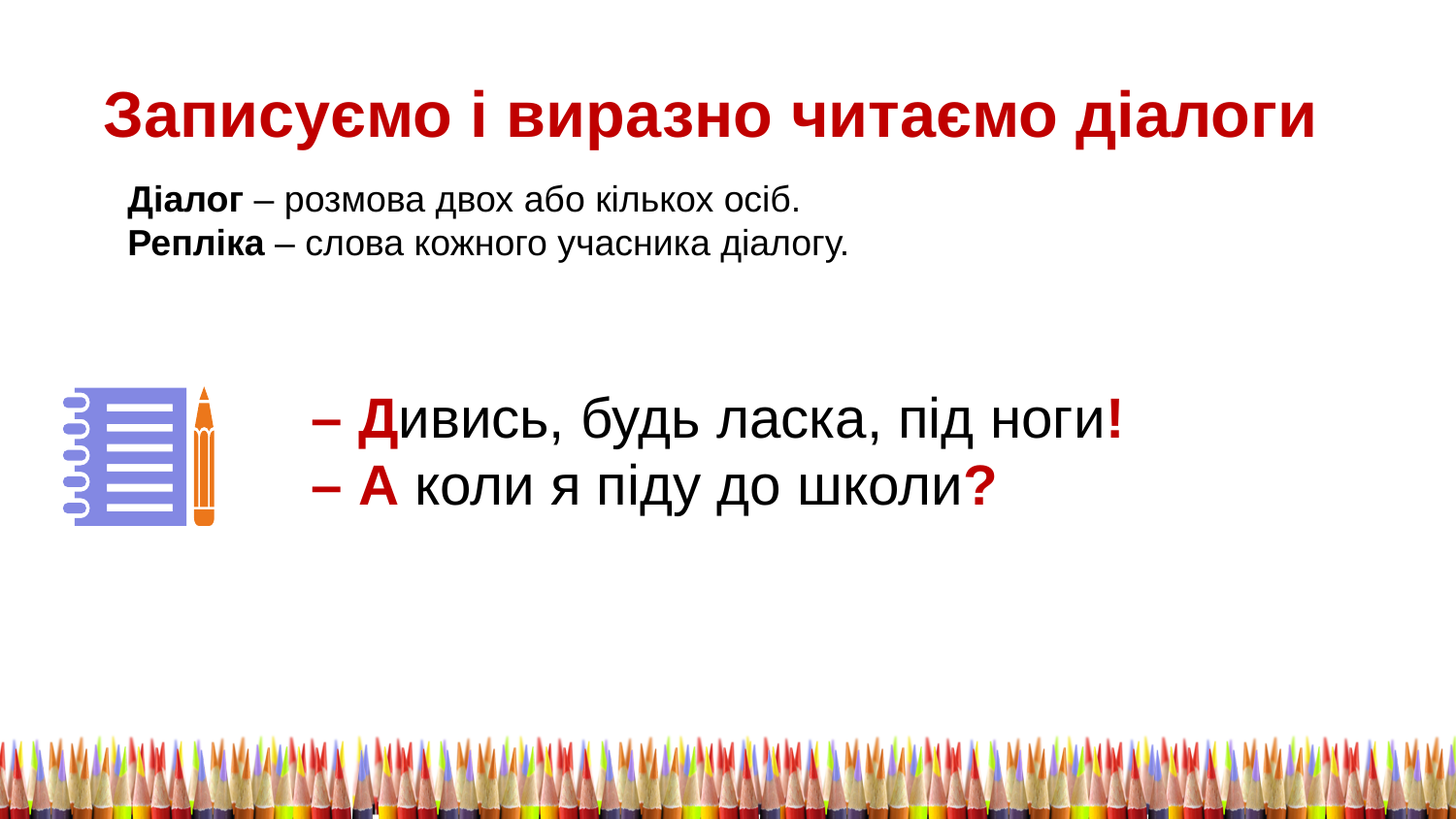

Записуємо і виразно читаємо діалоги
Діалог – розмова двох або кількох осіб.
Репліка – слова кожного учасника діалогу.
– Дивись, будь ласка, під ноги!
– А коли я піду до школи?